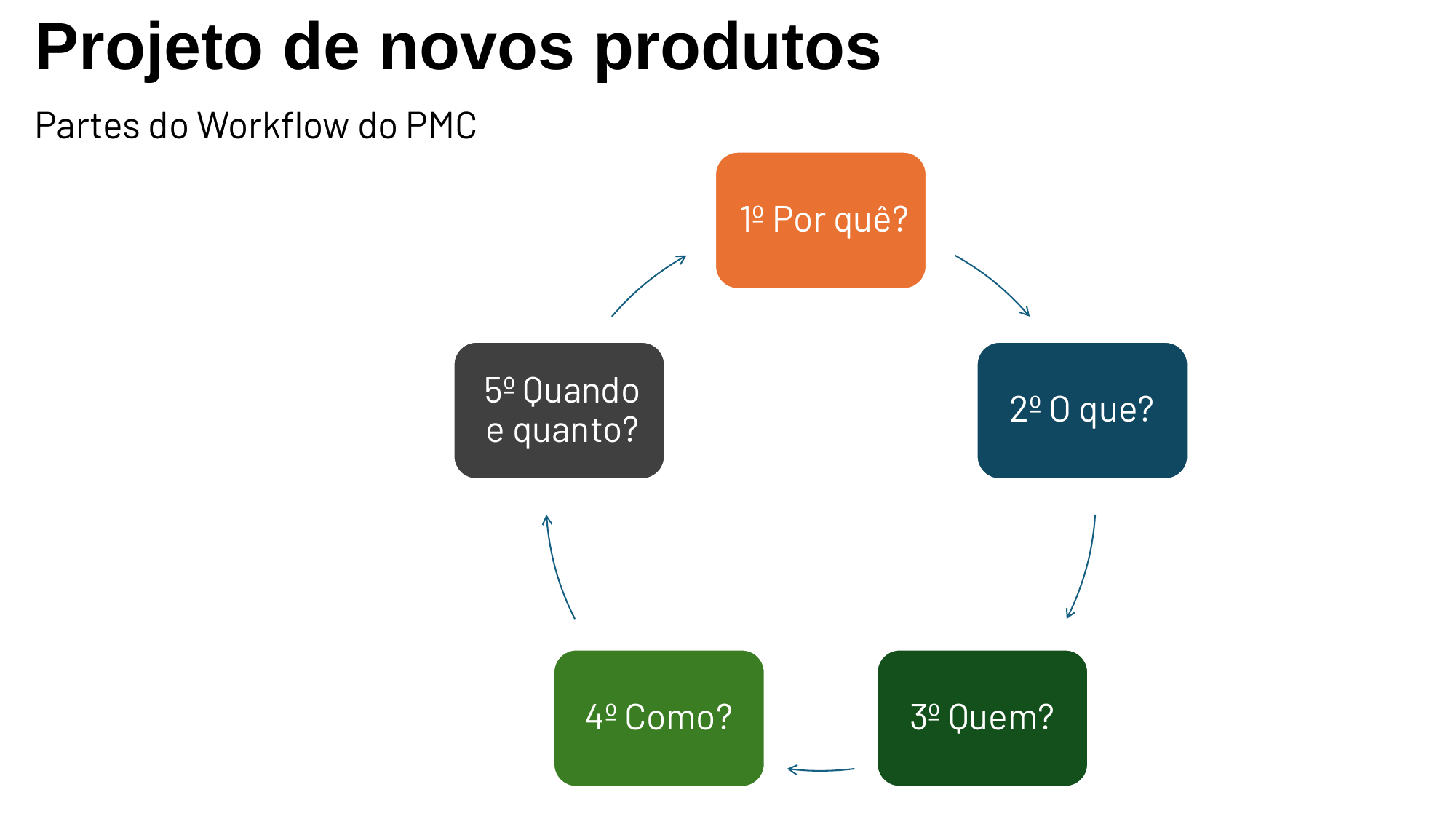

# Projeto de novos produtos
Partes do Workflow do PMC

1º Por quê?
2º O que?
3º Quem?
4º Como?
5º Quando e quanto?